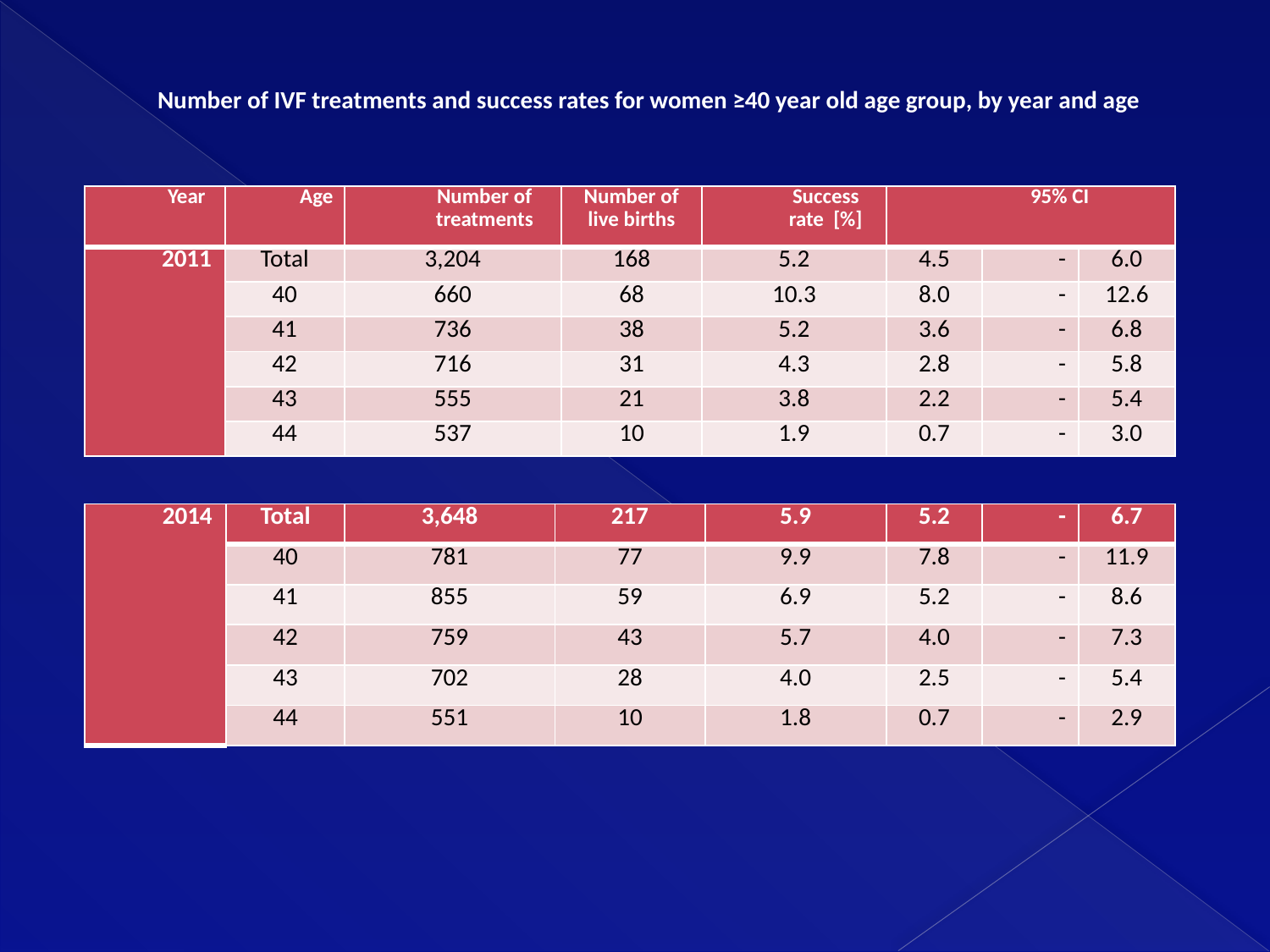

Number of IVF treatments and success rates for women ≥40 year old age group, by year and age
| Year | Age | Number of treatments | Number of live births | Success rate [%] | 95% CI |  |  |
| --- | --- | --- | --- | --- | --- | --- | --- |
| 2011 | Total | 3,204 | 168 | 5.2 | 4.5 | - | 6.0 |
|  | 40 | 660 | 68 | 10.3 | 8.0 | - | 12.6 |
|  | 41 | 736 | 38 | 5.2 | 3.6 | - | 6.8 |
|  | 42 | 716 | 31 | 4.3 | 2.8 | - | 5.8 |
|  | 43 | 555 | 21 | 3.8 | 2.2 | - | 5.4 |
|  | 44 | 537 | 10 | 1.9 | 0.7 | - | 3.0 |
| 2014 | Total | 3,648 | 217 | 5.9 | 5.2 | - | 6.7 |
| --- | --- | --- | --- | --- | --- | --- | --- |
|  | 40 | 781 | 77 | 9.9 | 7.8 | - | 11.9 |
|  | 41 | 855 | 59 | 6.9 | 5.2 | - | 8.6 |
|  | 42 | 759 | 43 | 5.7 | 4.0 | - | 7.3 |
|  | 43 | 702 | 28 | 4.0 | 2.5 | - | 5.4 |
|  | 44 | 551 | 10 | 1.8 | 0.7 | - | 2.9 |